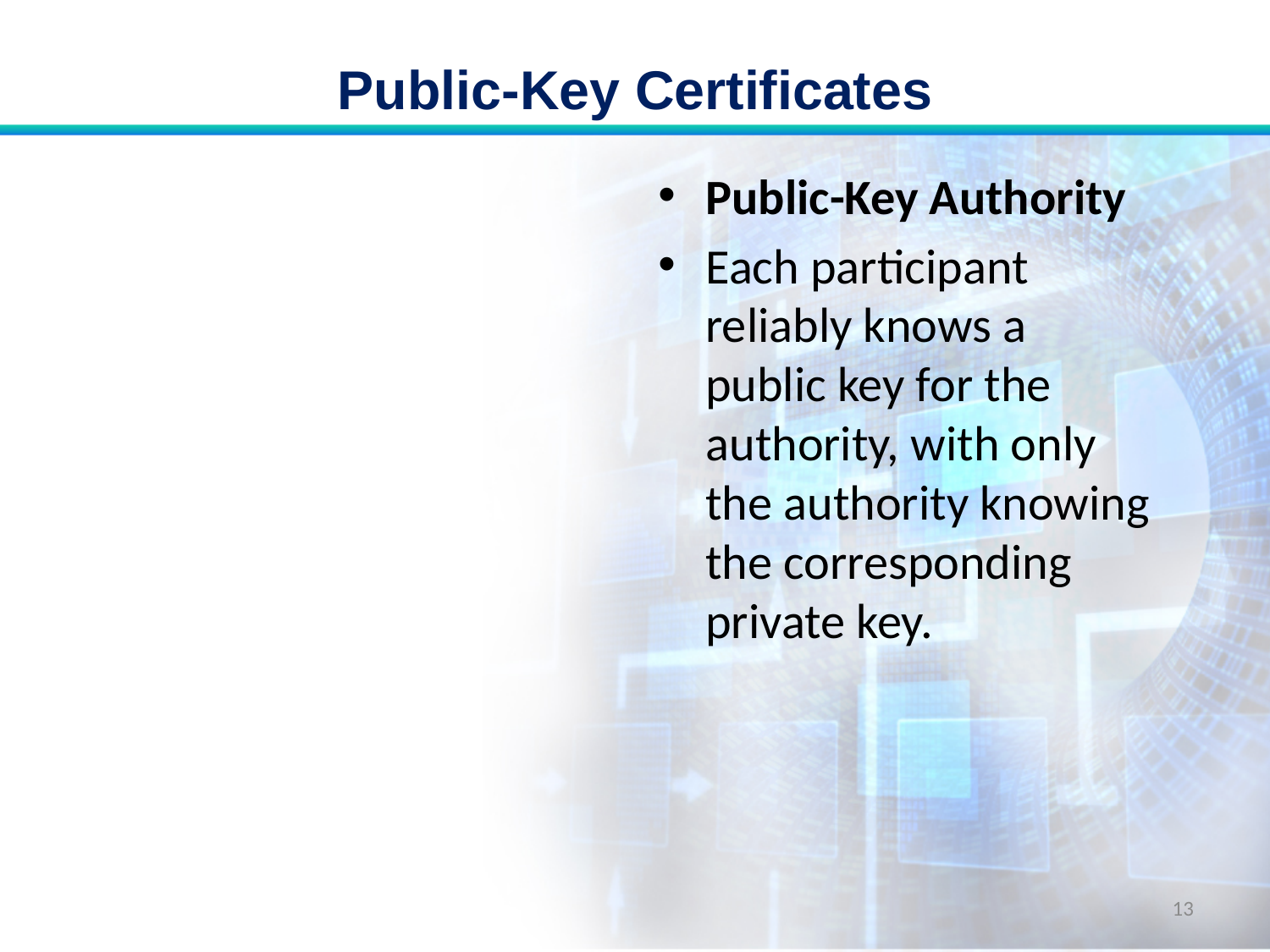

# Public-Key Certificates
Public-Key Authority
Each participant reliably knows a public key for the authority, with only the authority knowing the corresponding private key.

13